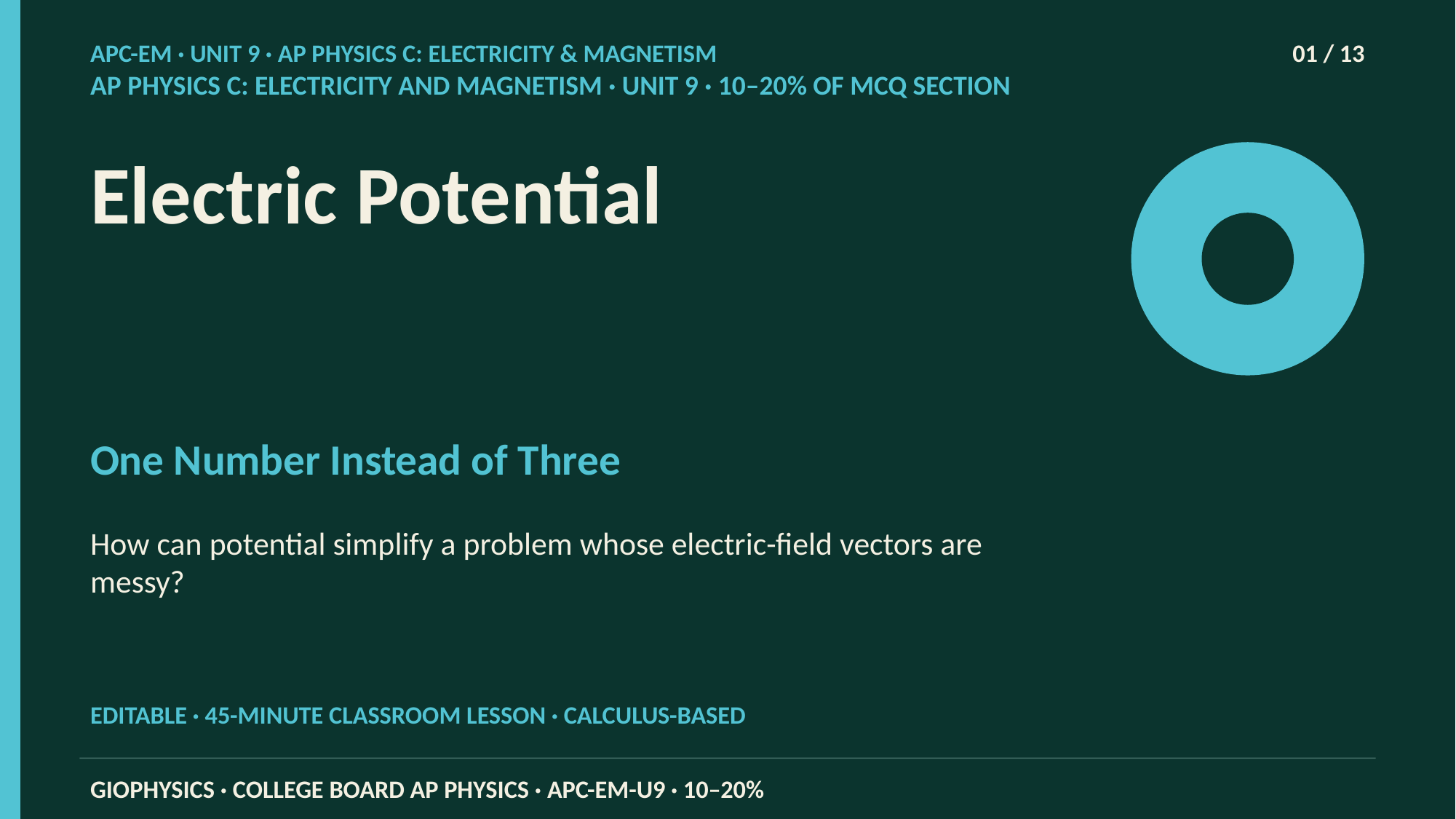

APC-EM · UNIT 9 · AP PHYSICS C: ELECTRICITY & MAGNETISM
01 / 13
AP PHYSICS C: ELECTRICITY AND MAGNETISM · UNIT 9 · 10–20% OF MCQ SECTION
Electric Potential

One Number Instead of Three
How can potential simplify a problem whose electric-field vectors are messy?
EDITABLE · 45-MINUTE CLASSROOM LESSON · CALCULUS-BASED

GIOPHYSICS · COLLEGE BOARD AP PHYSICS · APC-EM-U9 · 10–20%